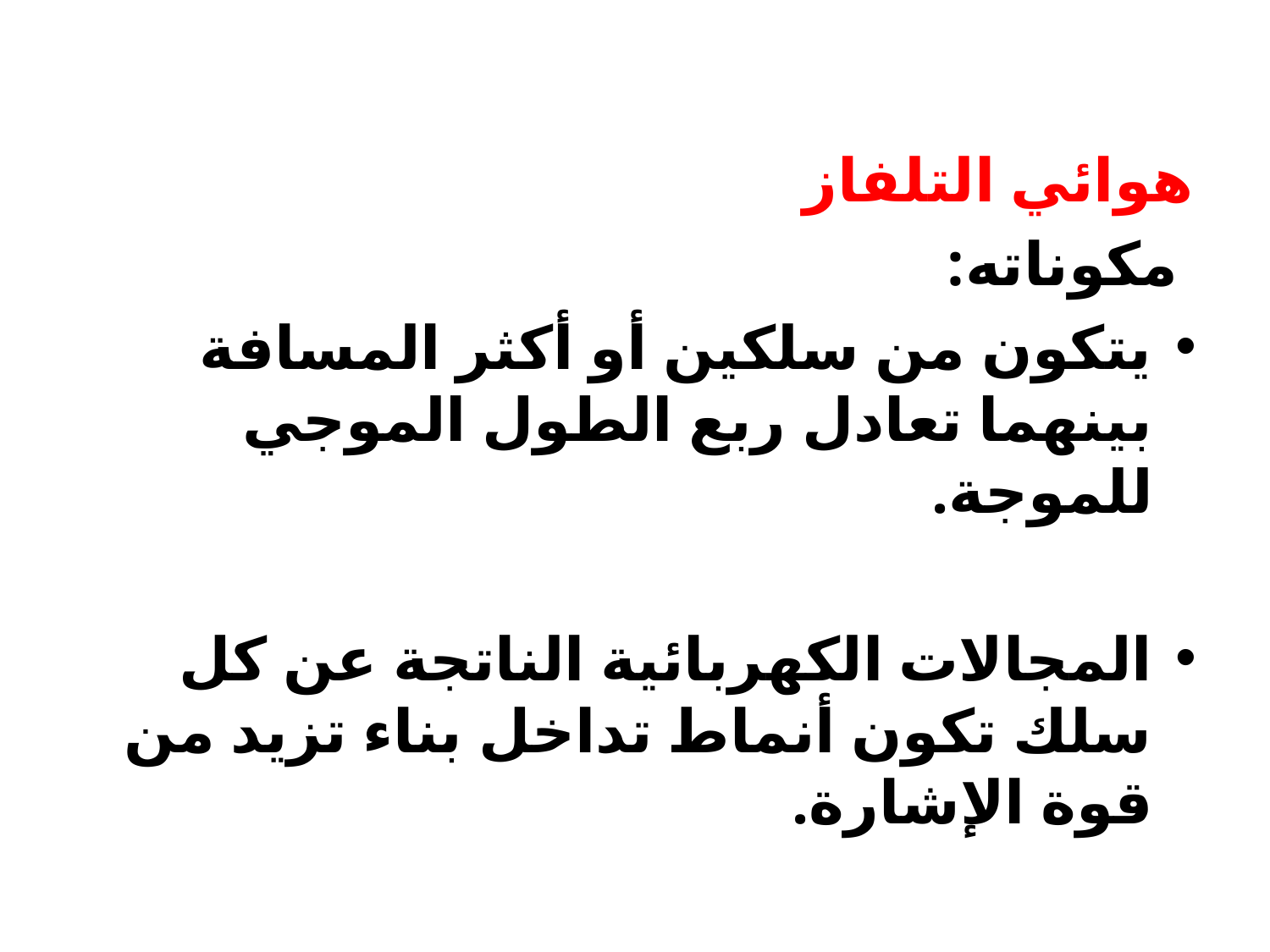

هوائي التلفاز
 مكوناته:
يتكون من سلكين أو أكثر المسافة بينهما تعادل ربع الطول الموجي للموجة.

المجالات الكهربائية الناتجة عن كل سلك تكون أنماط تداخل بناء تزيد من قوة الإشارة.